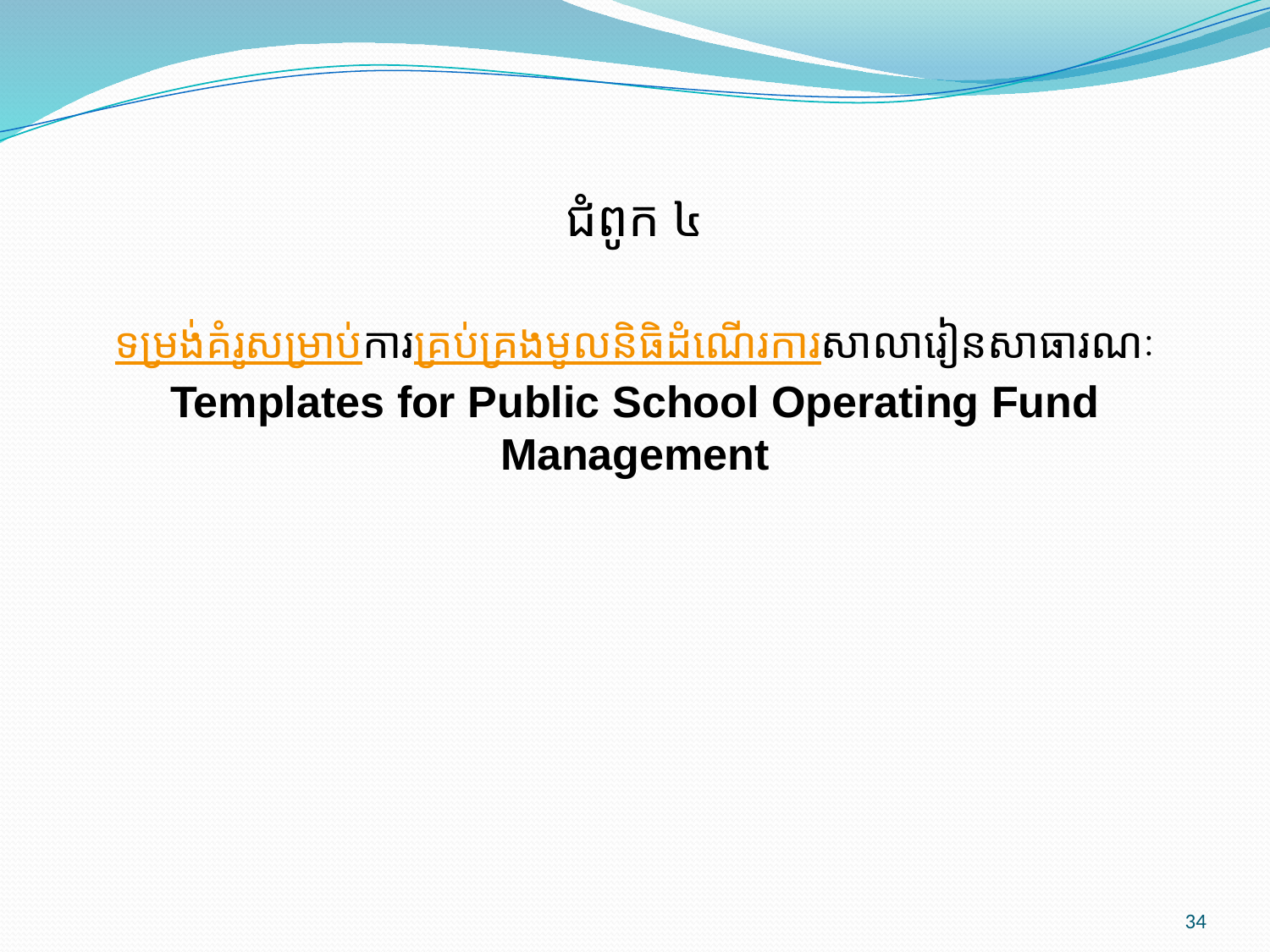

ជំពូក ៤
ទម្រង់គំរូសម្រាប់ការគ្រប់គ្រងមូលនិធិដំណើរការសាលារៀនសាធារណៈ
Templates for Public School Operating Fund Management
34